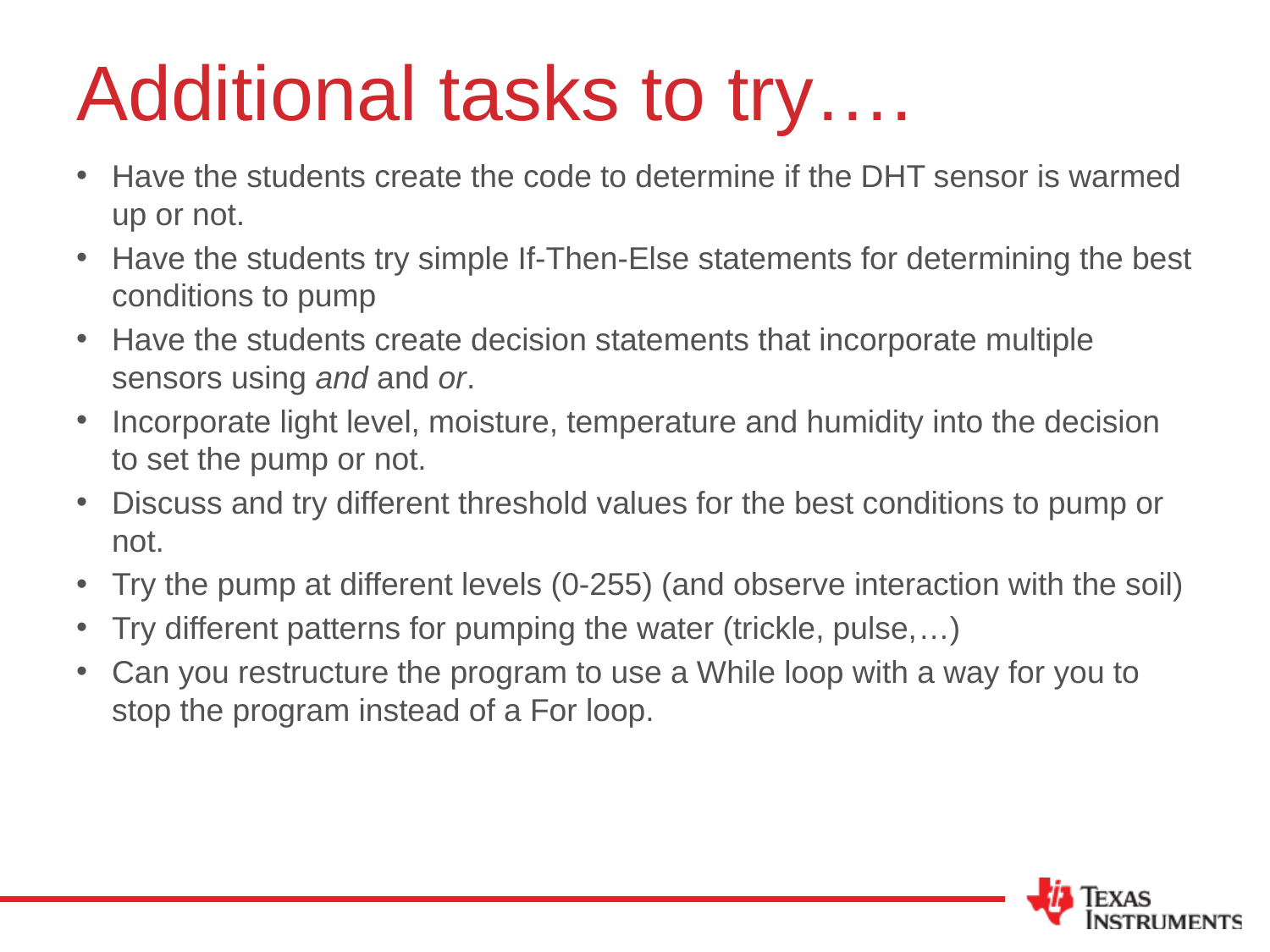

# Additional tasks to try….
Have the students create the code to determine if the DHT sensor is warmed up or not.
Have the students try simple If-Then-Else statements for determining the best conditions to pump
Have the students create decision statements that incorporate multiple sensors using and and or.
Incorporate light level, moisture, temperature and humidity into the decision to set the pump or not.
Discuss and try different threshold values for the best conditions to pump or not.
Try the pump at different levels (0-255) (and observe interaction with the soil)
Try different patterns for pumping the water (trickle, pulse,…)
Can you restructure the program to use a While loop with a way for you to stop the program instead of a For loop.